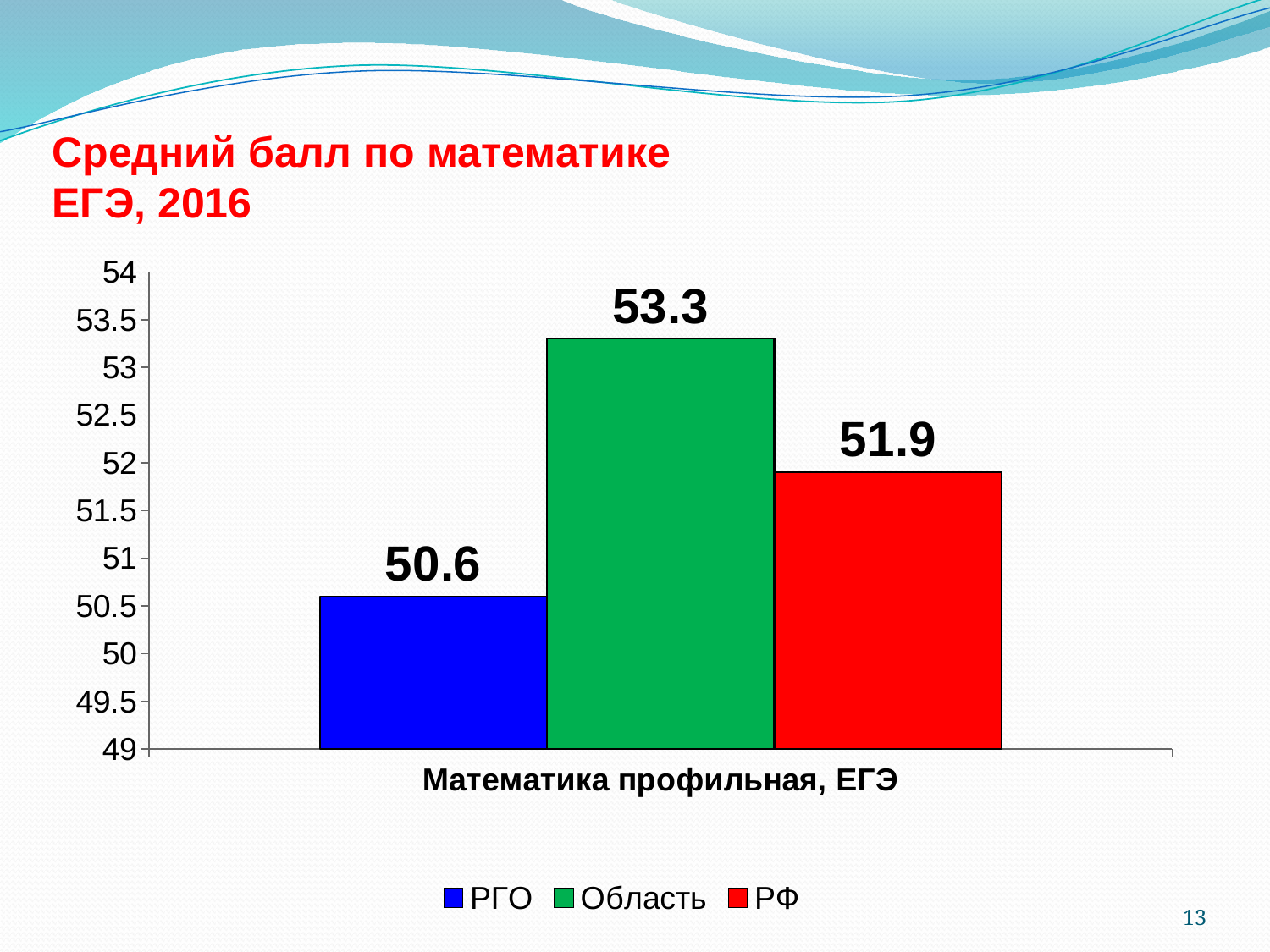

Средний балл по математике ЕГЭ, 2016

### Chart

| Category | РГО | Область | РФ |
|---|---|---|---|
| Математика профильная, ЕГЭ | 50.6 | 53.3 | 51.9 |
13